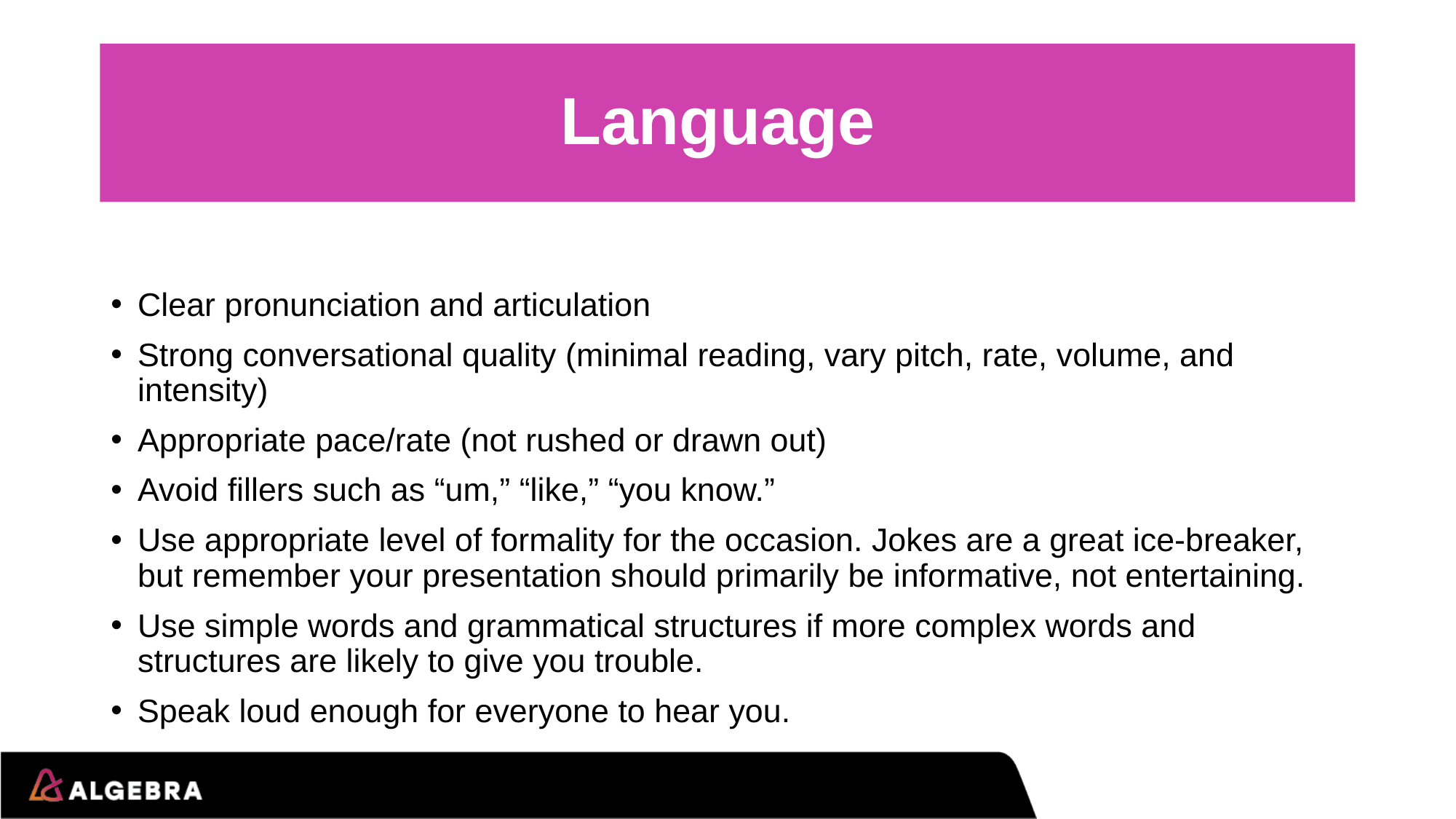

# Language

Clear pronunciation and articulation
Strong conversational quality (minimal reading, vary pitch, rate, volume, and intensity)
Appropriate pace/rate (not rushed or drawn out)
Avoid fillers such as “um,” “like,” “you know.”
Use appropriate level of formality for the occasion. Jokes are a great ice-breaker, but remember your presentation should primarily be informative, not entertaining.
Use simple words and grammatical structures if more complex words and structures are likely to give you trouble.
Speak loud enough for everyone to hear you.